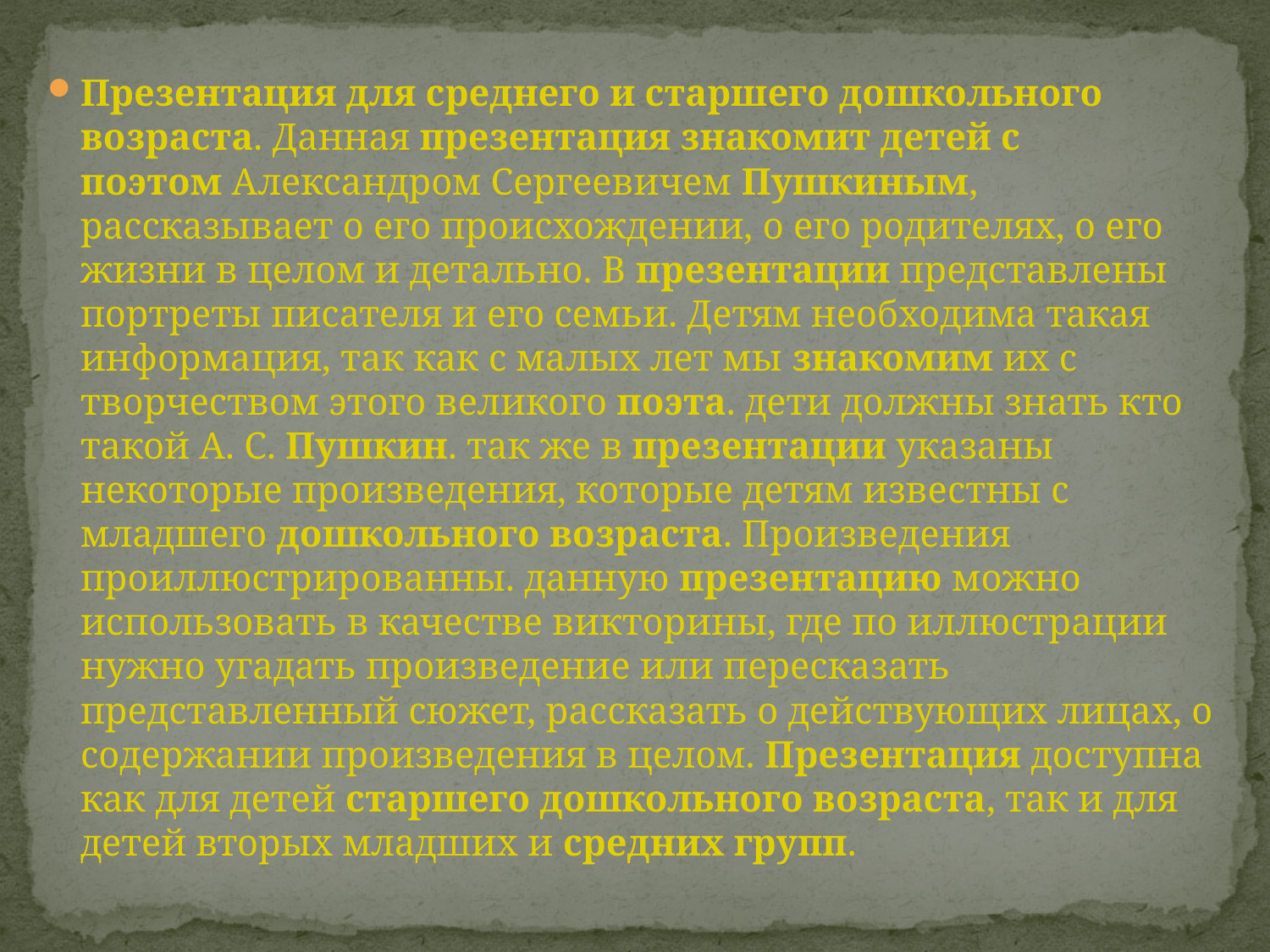

Презентация для среднего и старшего дошкольного возраста. Данная презентация знакомит детей с поэтом Александром Сергеевичем Пушкиным, рассказывает о его происхождении, о его родителях, о его жизни в целом и детально. В презентации представлены портреты писателя и его семьи. Детям необходима такая информация, так как с малых лет мы знакомим их с творчеством этого великого поэта. дети должны знать кто такой А. С. Пушкин. так же в презентации указаны некоторые произведения, которые детям известны с младшего дошкольного возраста. Произведения проиллюстрированны. данную презентацию можно использовать в качестве викторины, где по иллюстрации нужно угадать произведение или пересказать представленный сюжет, рассказать о действующих лицах, о содержании произведения в целом. Презентация доступна как для детей старшего дошкольного возраста, так и для детей вторых младших и средних групп.